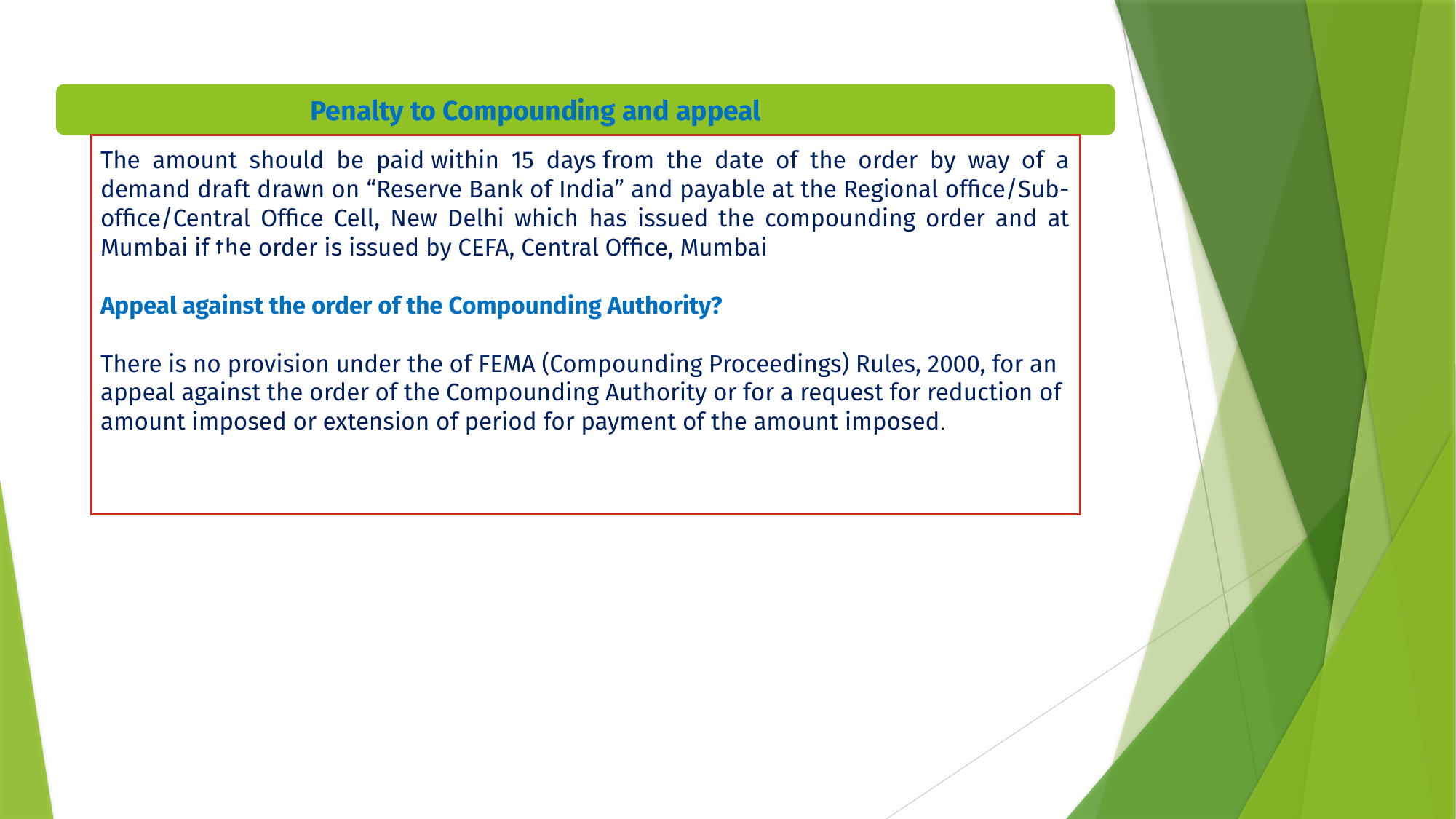

Penalty to Compounding and appeal
The amount should be paid within 15 days from the date of the order by way of a demand draft drawn on “Reserve Bank of India” and payable at the Regional office/Sub-office/Central Office Cell, New Delhi which has issued the compounding order and at Mumbai if the order is issued by CEFA, Central Office, Mumbai

Appeal against the order of the Compounding Authority?

There is no provision under the of FEMA (Compounding Proceedings) Rules, 2000, for an appeal against the order of the Compounding Authority or for a request for reduction of amount imposed or extension of period for payment of the amount imposed.